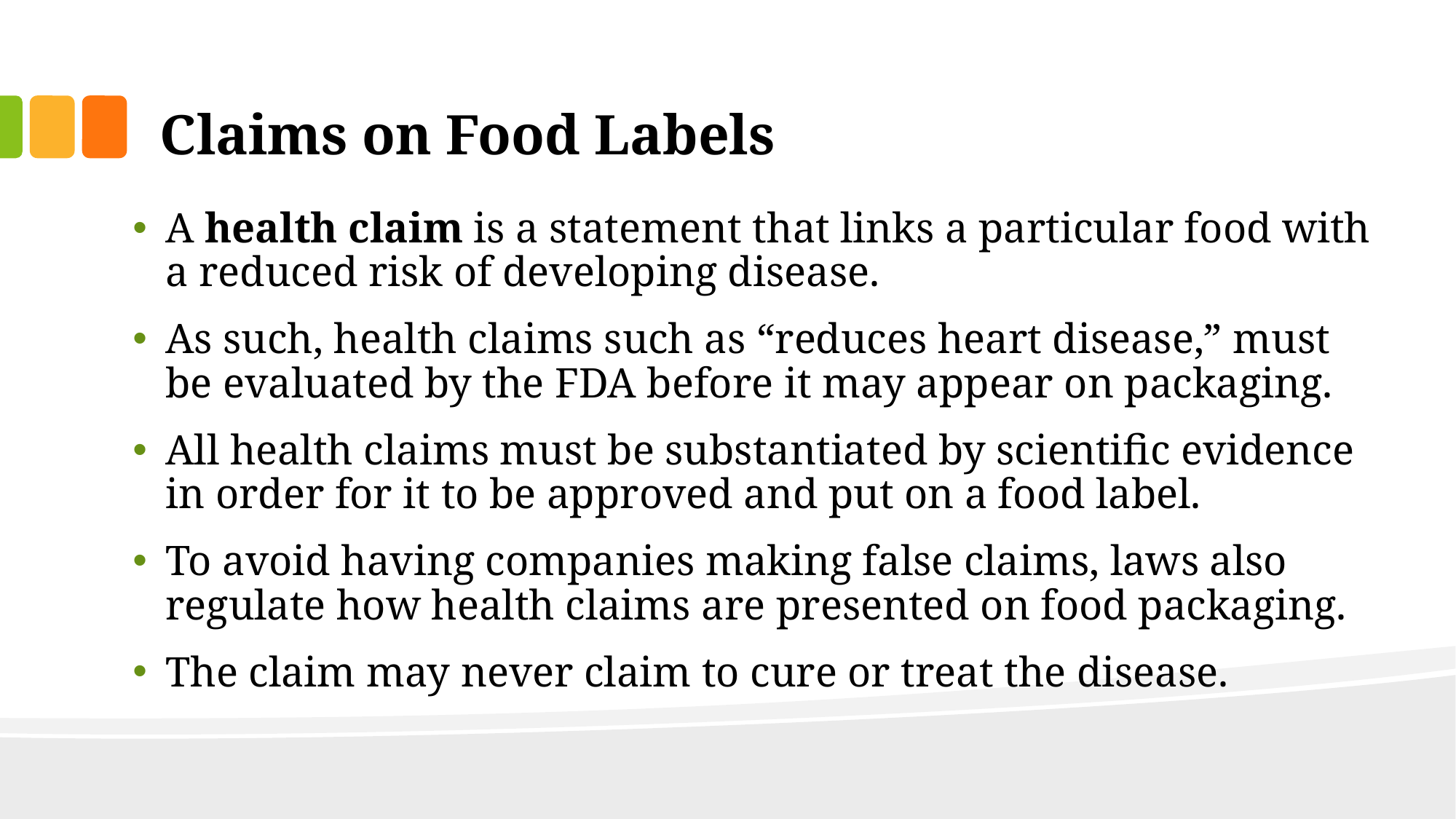

# Claims on Food Labels
A health claim is a statement that links a particular food with a reduced risk of developing disease.
As such, health claims such as “reduces heart disease,” must be evaluated by the FDA before it may appear on packaging.
All health claims must be substantiated by scientific evidence in order for it to be approved and put on a food label.
To avoid having companies making false claims, laws also regulate how health claims are presented on food packaging.
The claim may never claim to cure or treat the disease.